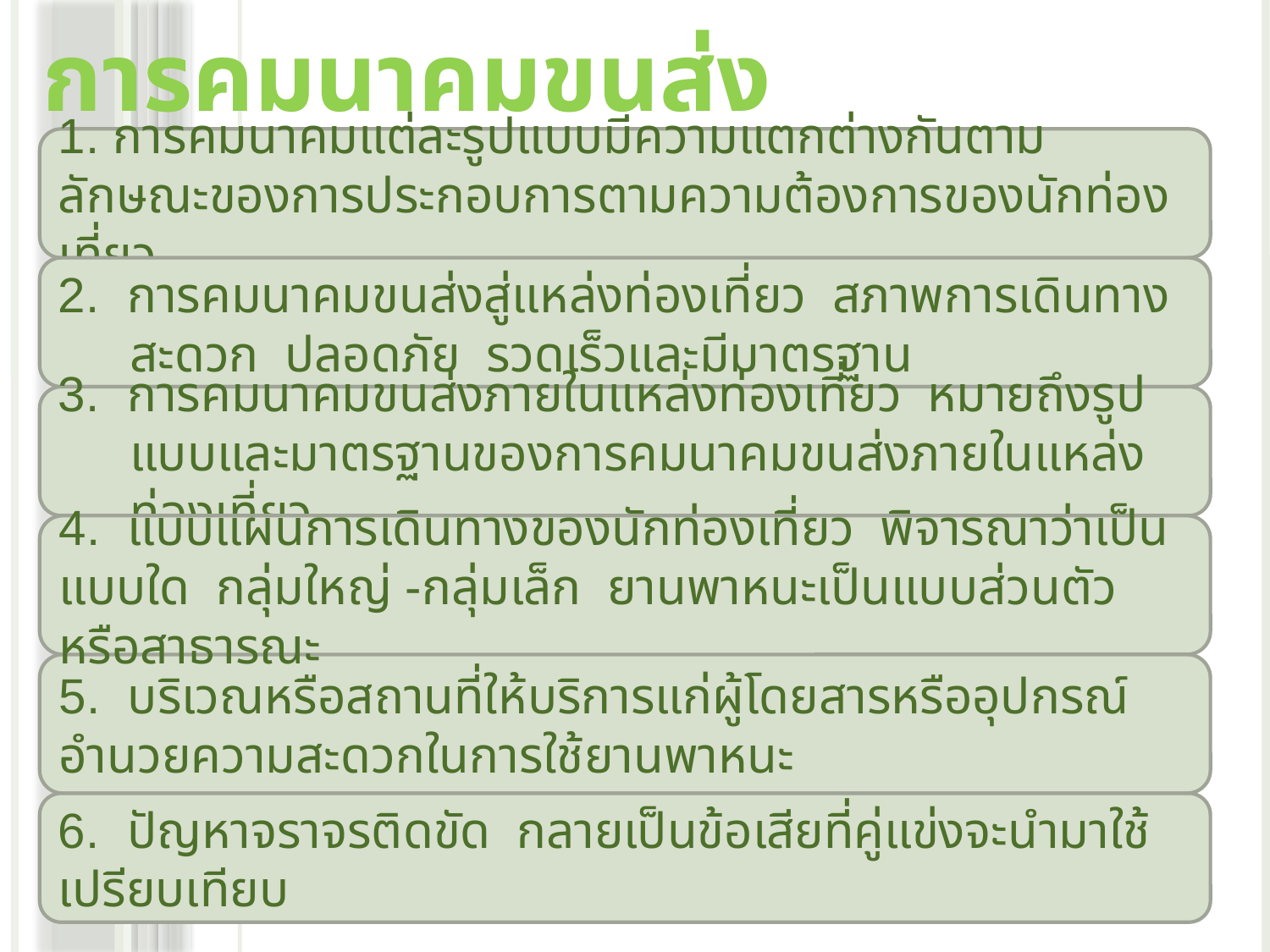

1. การคมนาคมแต่ละรูปแบบมีความแตกต่างกันตามลักษณะของการประกอบการตามความต้องการของนักท่องเที่ยว
# การคมนาคมขนส่ง
2.  การคมนาคมขนส่งสู่แหล่งท่องเที่ยว  สภาพการเดินทางสะดวก  ปลอดภัย  รวดเร็วและมีมาตรฐาน

3.  การคมนาคมขนส่งภายในแหล่งท่องเที่ยว  หมายถึงรูปแบบและมาตรฐานของการคมนาคมขนส่งภายในแหล่งท่องเที่ยว

4.  แบบแผนการเดินทางของนักท่องเที่ยว  พิจารณาว่าเป็นแบบใด  กลุ่มใหญ่ -กลุ่มเล็ก  ยานพาหนะเป็นแบบส่วนตัวหรือสาธารณะ

5.  บริเวณหรือสถานที่ให้บริการแก่ผู้โดยสารหรืออุปกรณ์อำนวยความสะดวกในการใช้ยานพาหนะ

6.  ปัญหาจราจรติดขัด  กลายเป็นข้อเสียที่คู่แข่งจะนำมาใช้เปรียบเทียบ